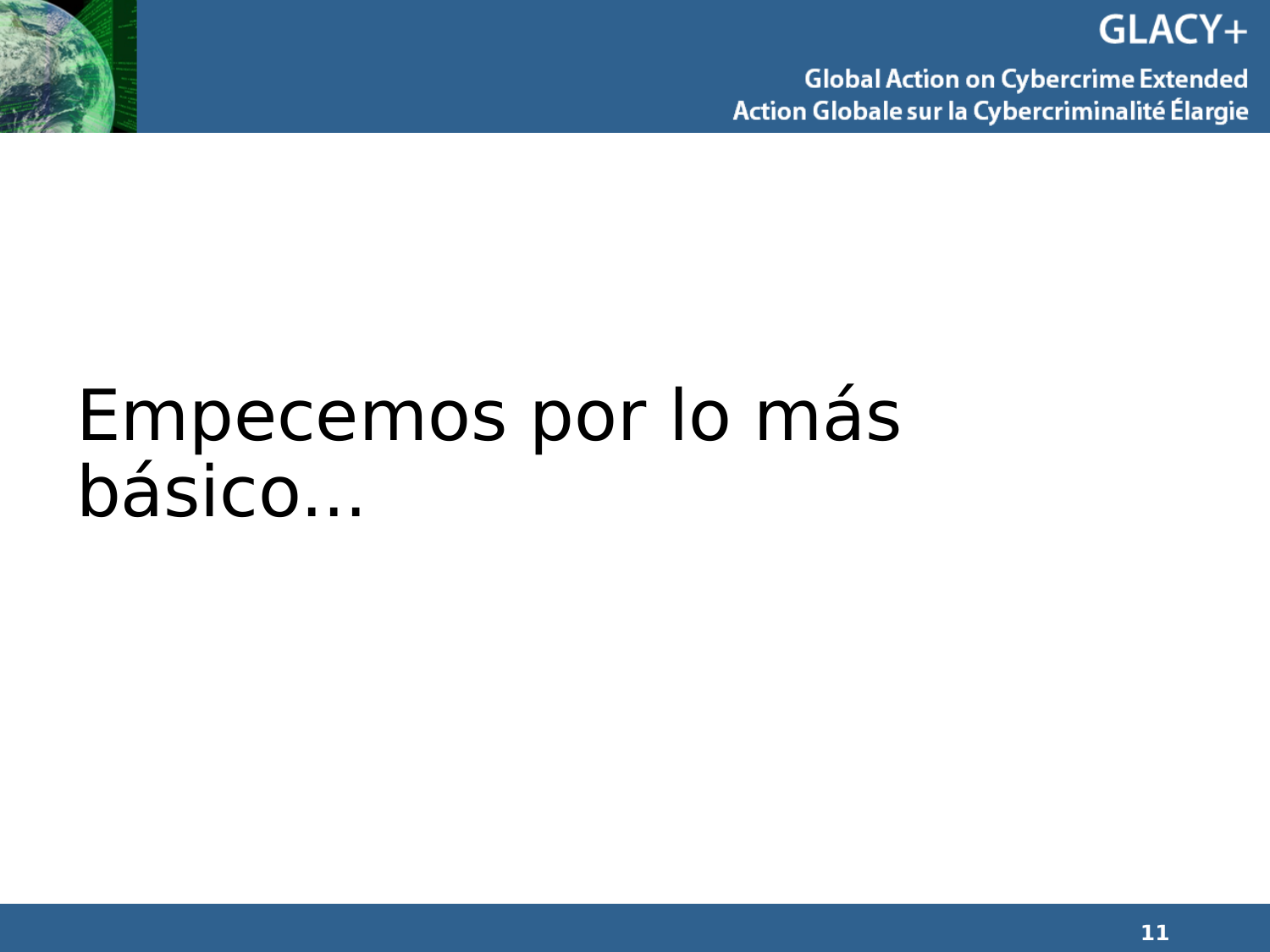

# Empecemos por lo más básico...
11